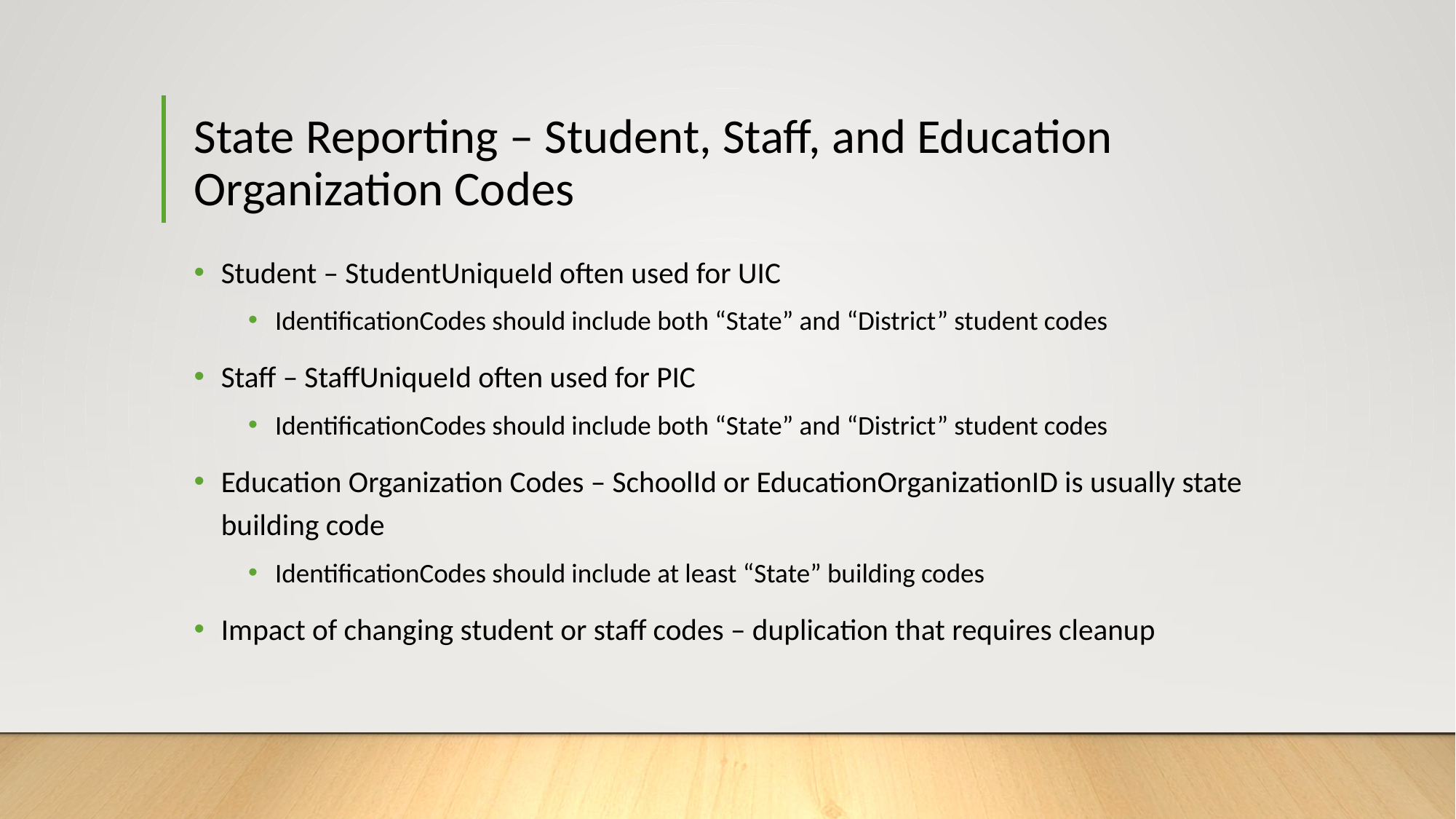

# State Reporting – Student, Staff, and Education Organization Codes
Student – StudentUniqueId often used for UIC
IdentificationCodes should include both “State” and “District” student codes
Staff – StaffUniqueId often used for PIC
IdentificationCodes should include both “State” and “District” student codes
Education Organization Codes – SchoolId or EducationOrganizationID is usually state building code
IdentificationCodes should include at least “State” building codes
Impact of changing student or staff codes – duplication that requires cleanup